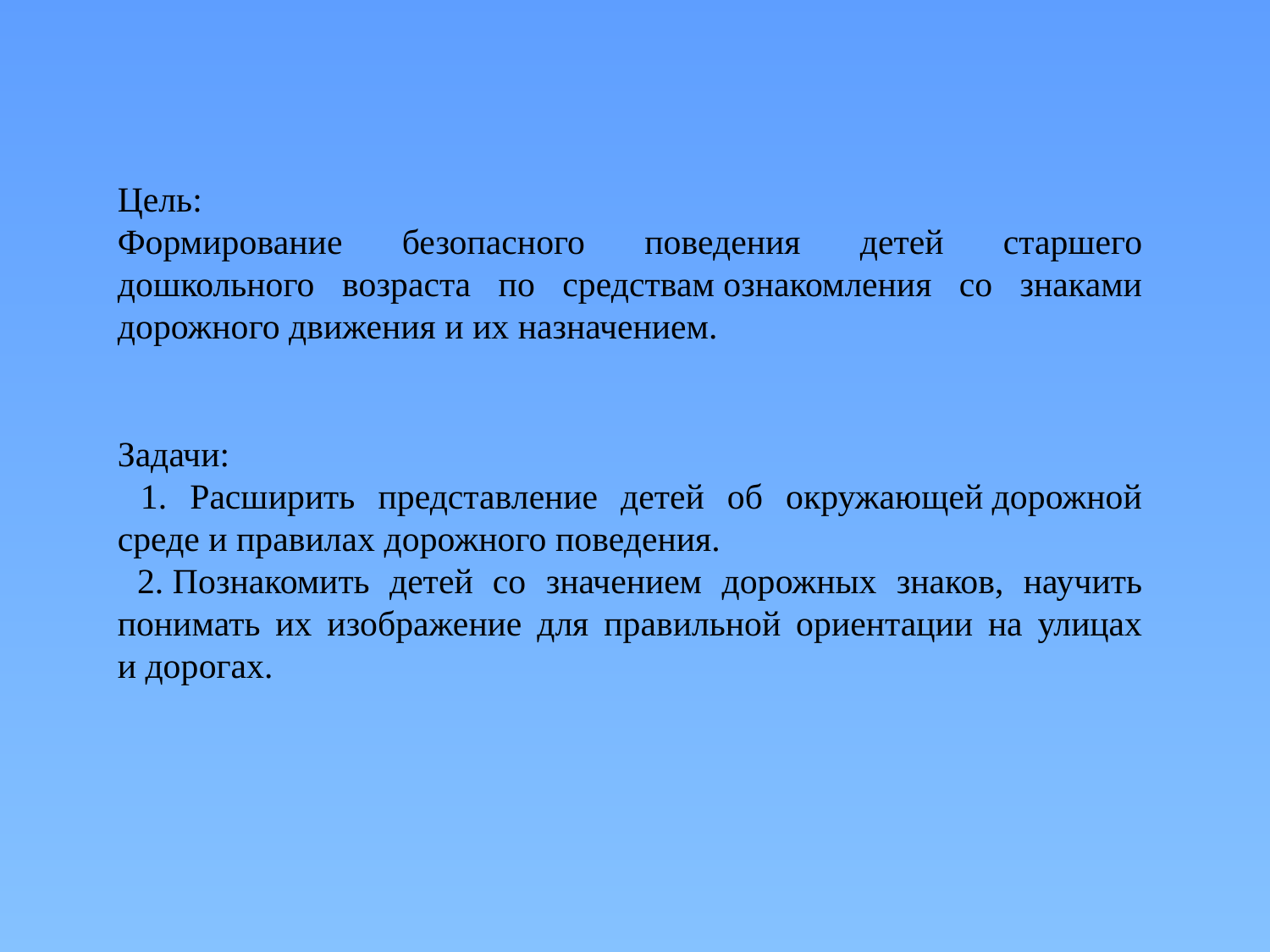

Цель:
Формирование безопасного поведения детей старшего дошкольного возраста по средствам ознакомления со знаками дорожного движения и их назначением.

Задачи:
 1. Расширить представление детей об окружающей дорожной среде и правилах дорожного поведения.
 2. Познакомить детей со значением дорожных знаков, научить понимать их изображение для правильной ориентации на улицах и дорогах.